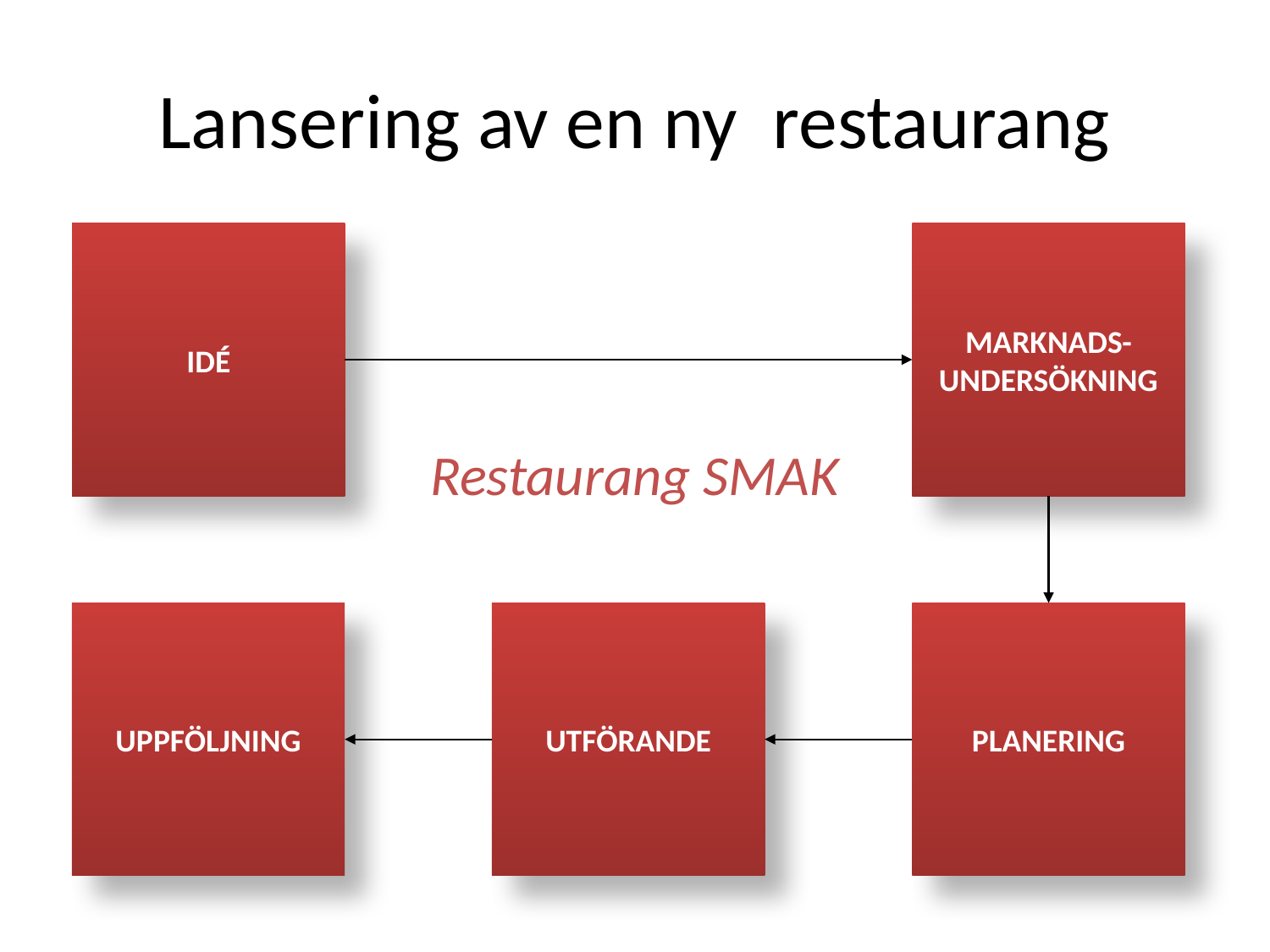

# Lansering av en ny  restaurang
IDÉ
MARKNADS-
UNDERSÖKNING
UPPFÖLJNING
UTFÖRANDE
PLANERING
Restaurang SMAK